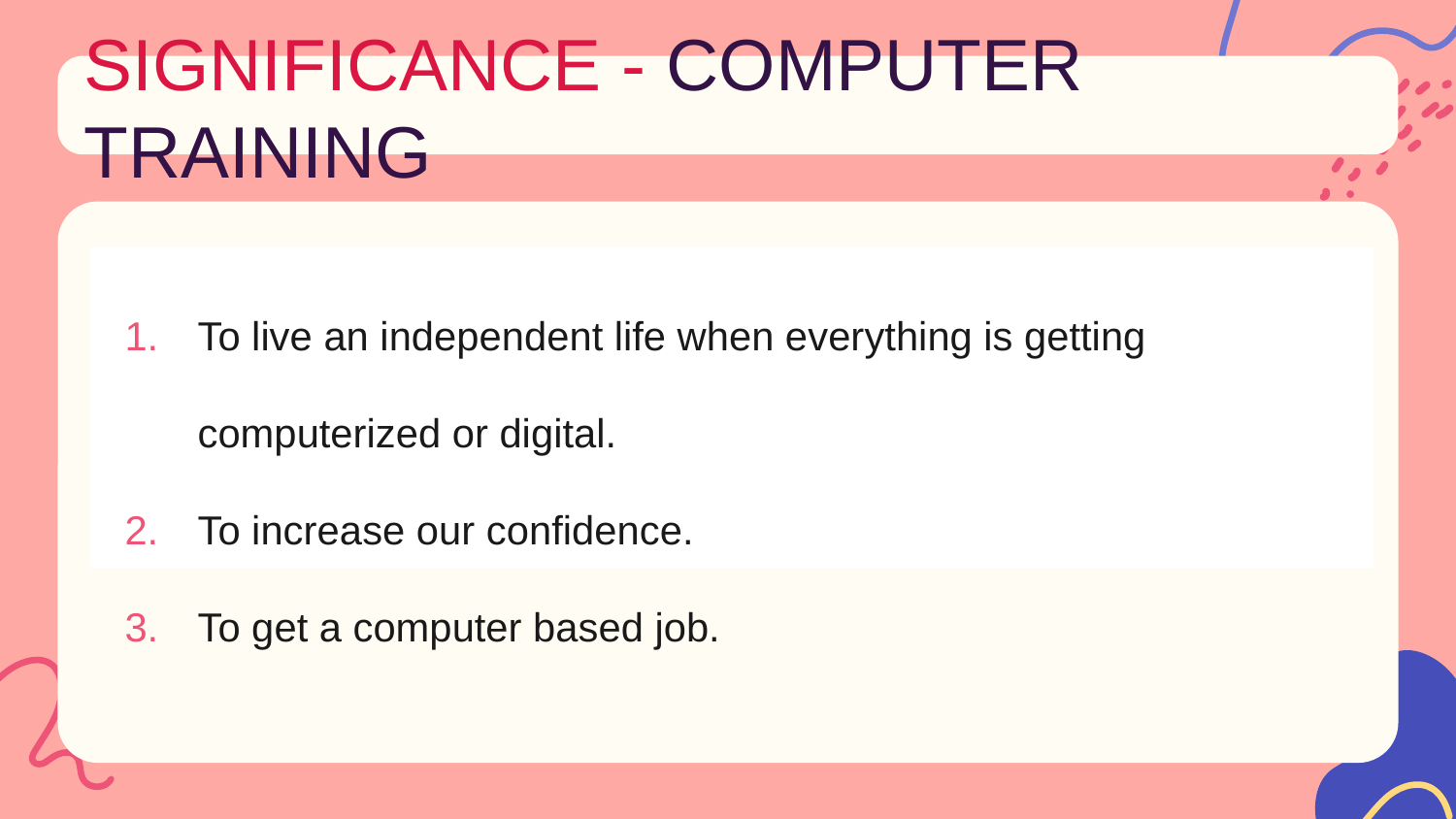

# SIGNIFICANCE - COMPUTER TRAINING
To live an independent life when everything is getting computerized or digital.
To increase our confidence.
To get a computer based job.